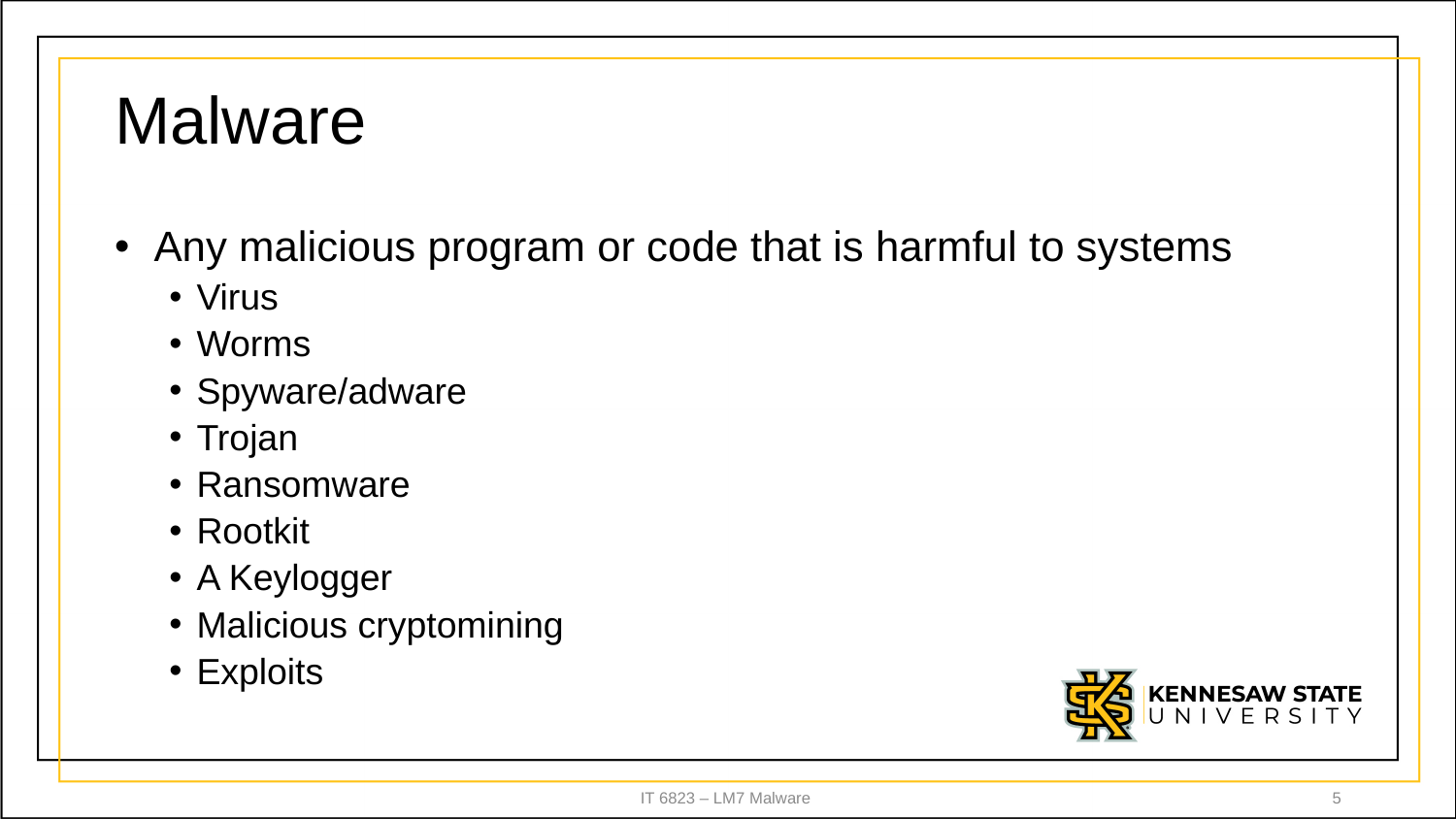

# Malware
 Any malicious program or code that is harmful to systems
Virus
Worms
Spyware/adware
Trojan
Ransomware
Rootkit
A Keylogger
Malicious cryptomining
Exploits

IT 6823 – LM7 Malware
5